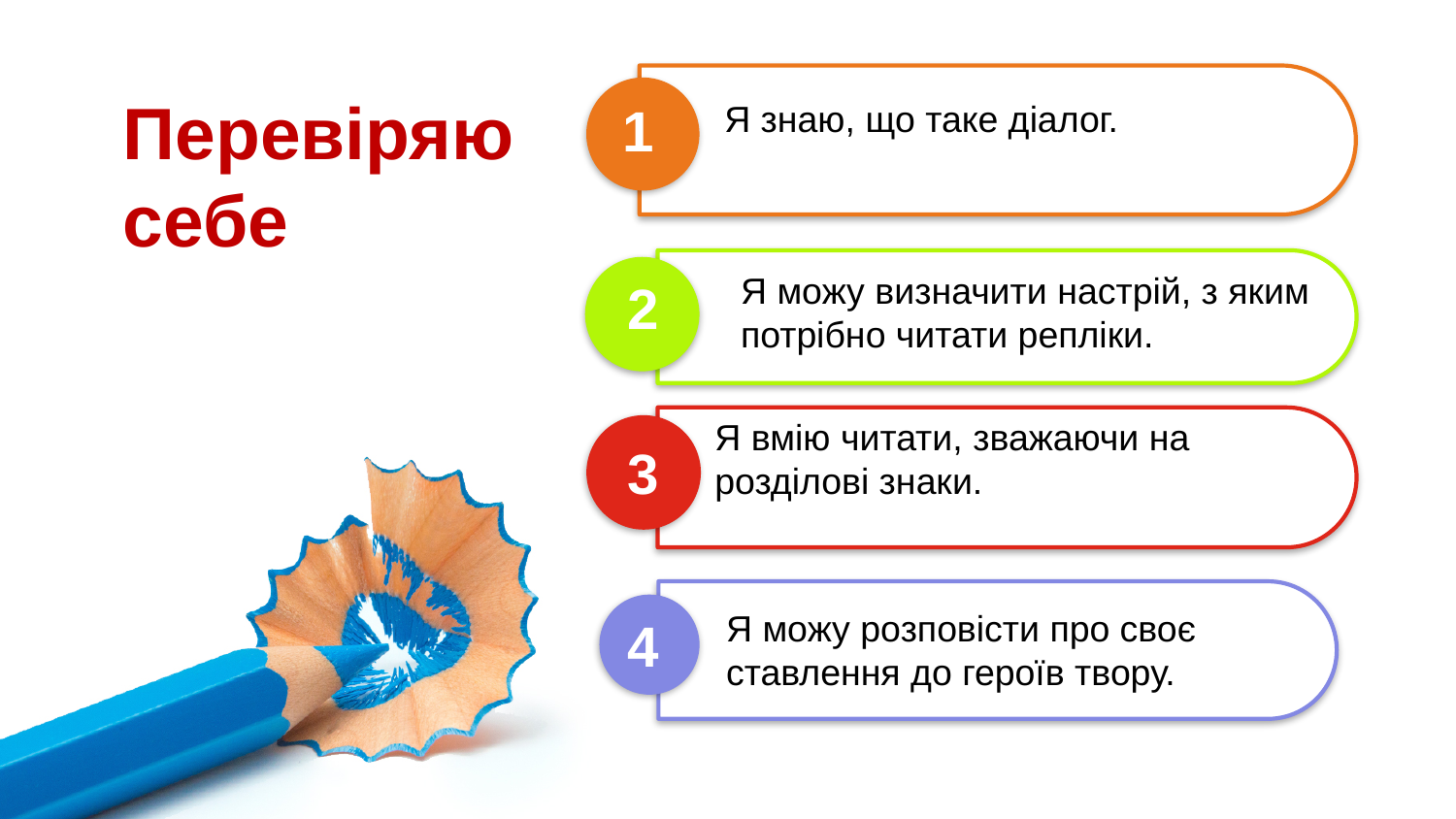

Перевіряю себе

1
Я знаю, що таке діалог.

Я можу визначити настрій, з яким потрібно читати репліки.
2

Я вмію читати, зважаючи на
розділові знаки.

3

Я можу розповісти про своє
ставлення до героїв твору.
4